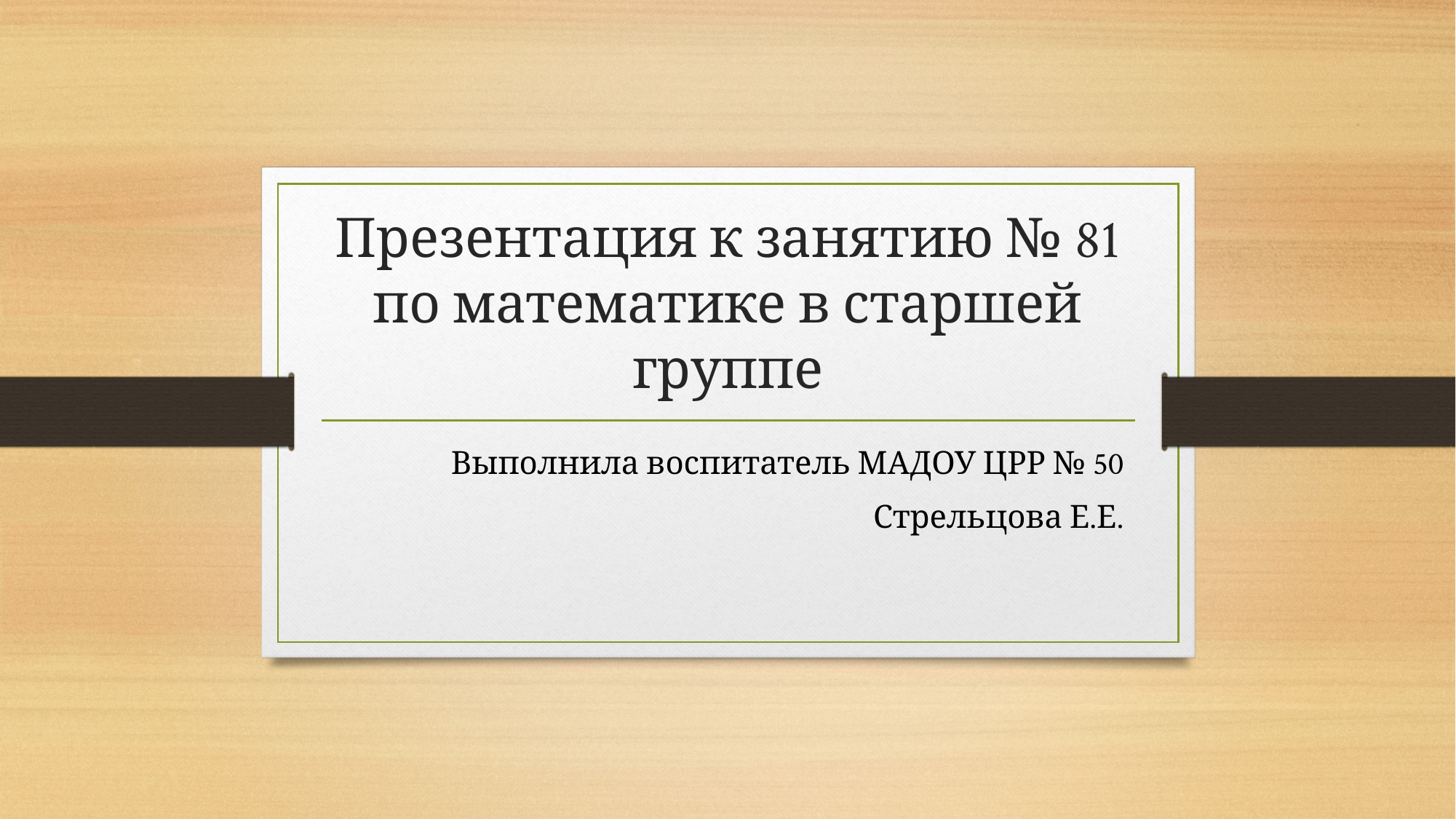

# Презентация к занятию № 81 по математике в старшей группе
Выполнила воспитатель МАДОУ ЦРР № 50
Стрельцова Е.Е.